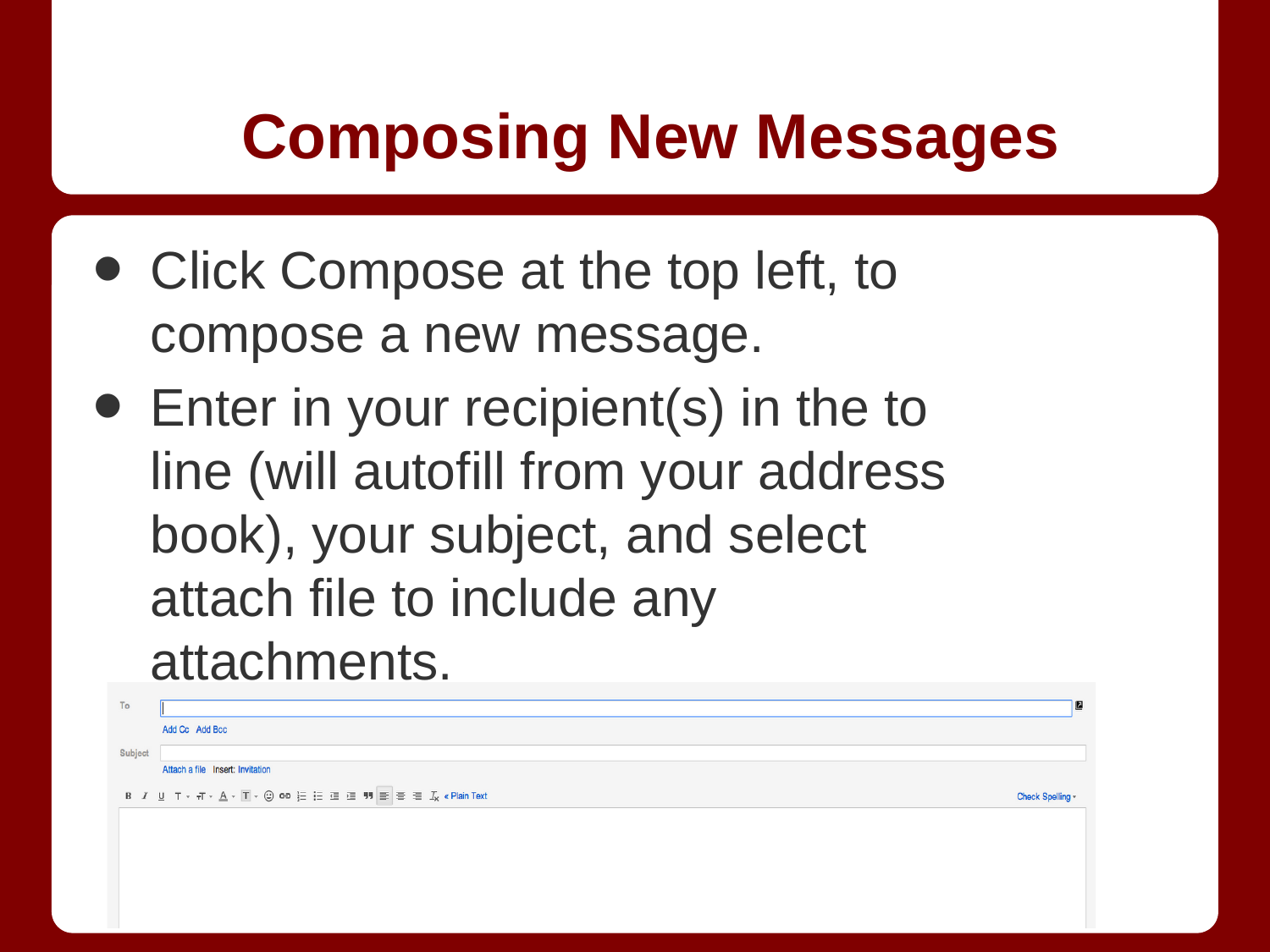

# Composing New Messages
Click Compose at the top left, to compose a new message.
Enter in your recipient(s) in the to line (will autofill from your address book), your subject, and select attach file to include any attachments.